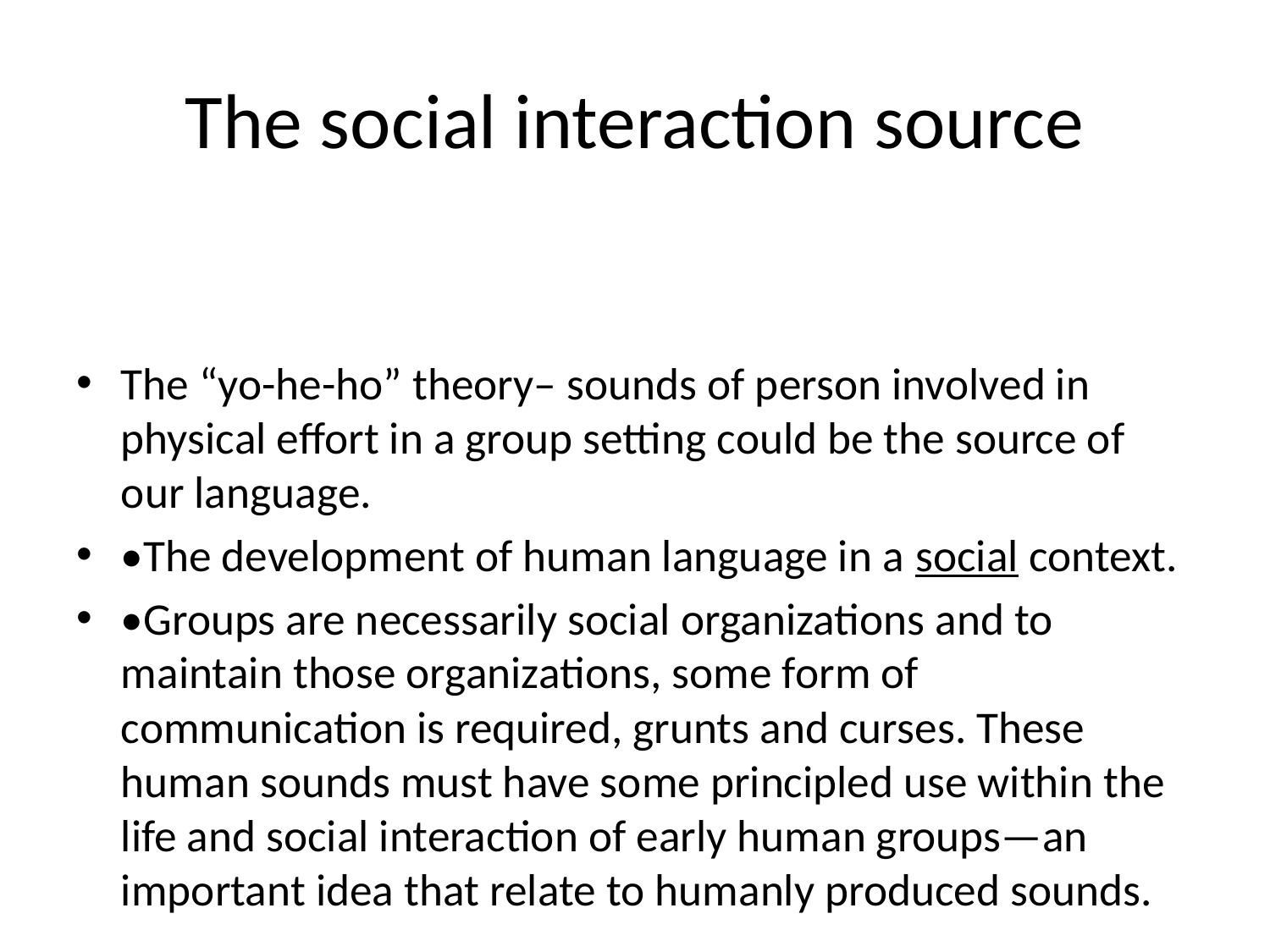

# The social interaction source

The “yo-he-ho” theory– sounds of person involved in physical effort in a group setting could be the source of our language.
•The development of human language in a social context.
•Groups are necessarily social organizations and to maintain those organizations, some form of communication is required, grunts and curses. These human sounds must have some principled use within the life and social interaction of early human groups—an important idea that relate to humanly produced sounds.